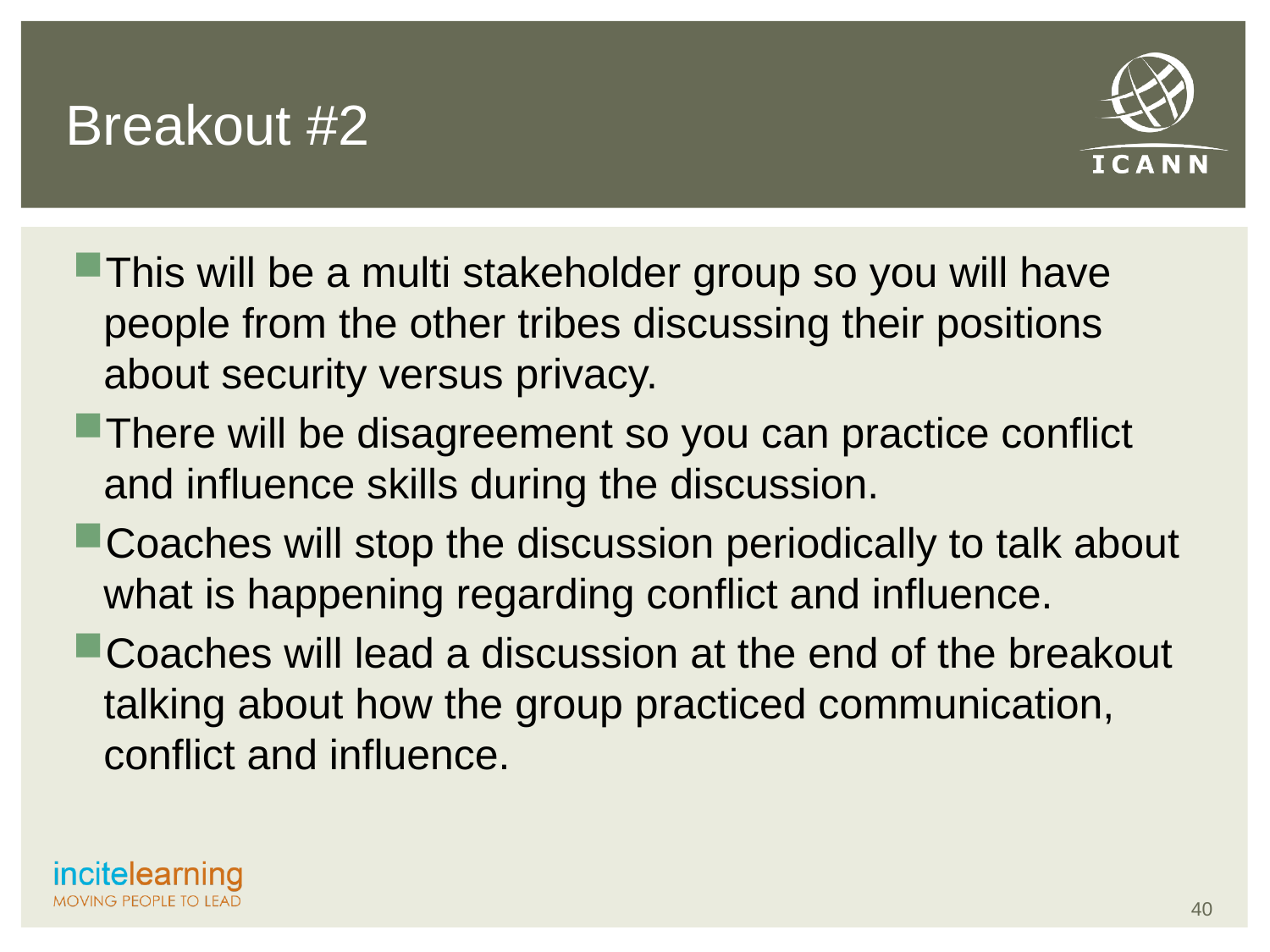

# Breakout #2
This will be a multi stakeholder group so you will have people from the other tribes discussing their positions about security versus privacy.
There will be disagreement so you can practice conflict and influence skills during the discussion.
Coaches will stop the discussion periodically to talk about what is happening regarding conflict and influence.
Coaches will lead a discussion at the end of the breakout talking about how the group practiced communication, conflict and influence.
40